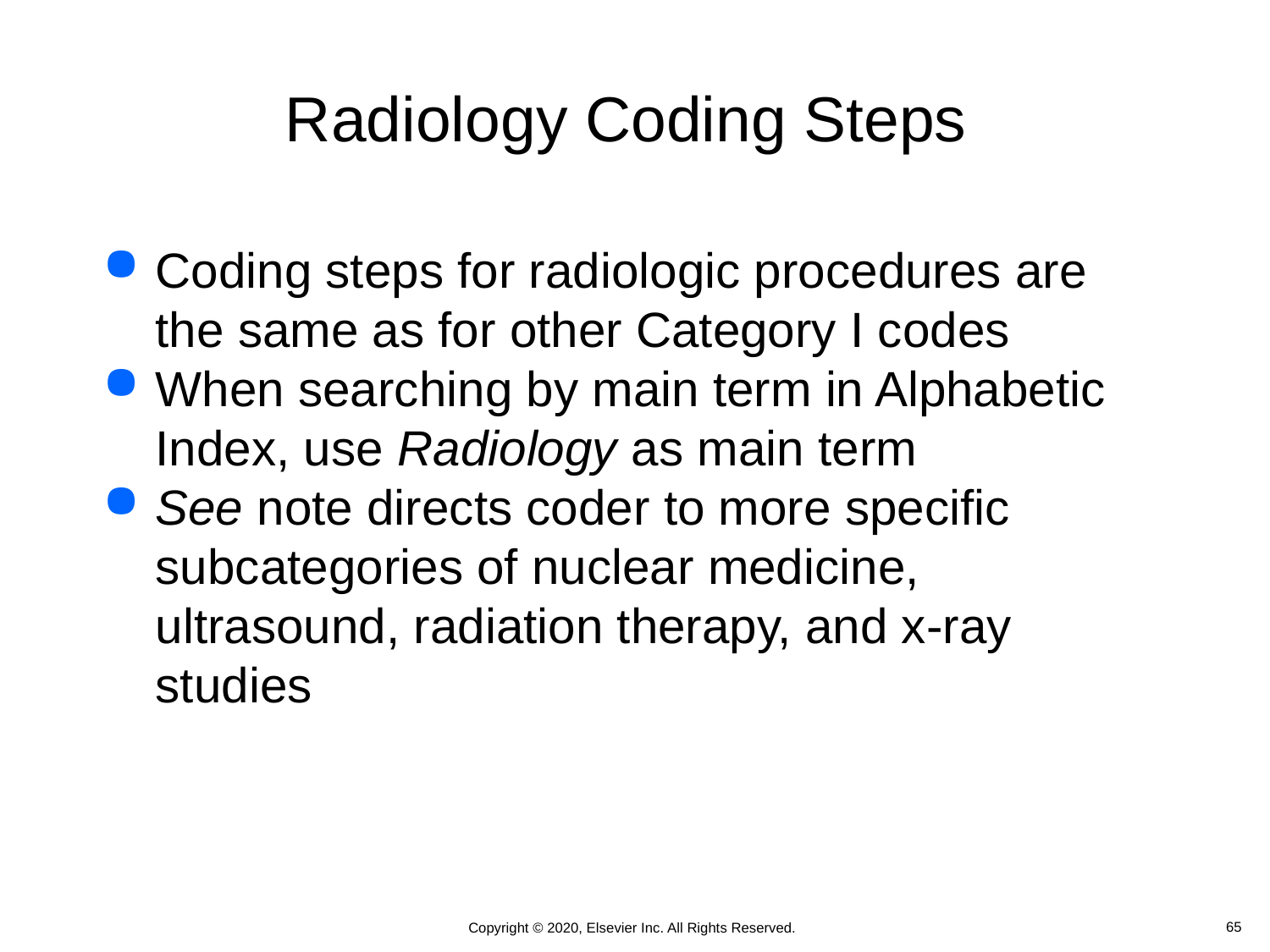

# Radiology Coding Steps
Coding steps for radiologic procedures are the same as for other Category I codes
When searching by main term in Alphabetic Index, use Radiology as main term
See note directs coder to more specific subcategories of nuclear medicine, ultrasound, radiation therapy, and x-ray studies
 65